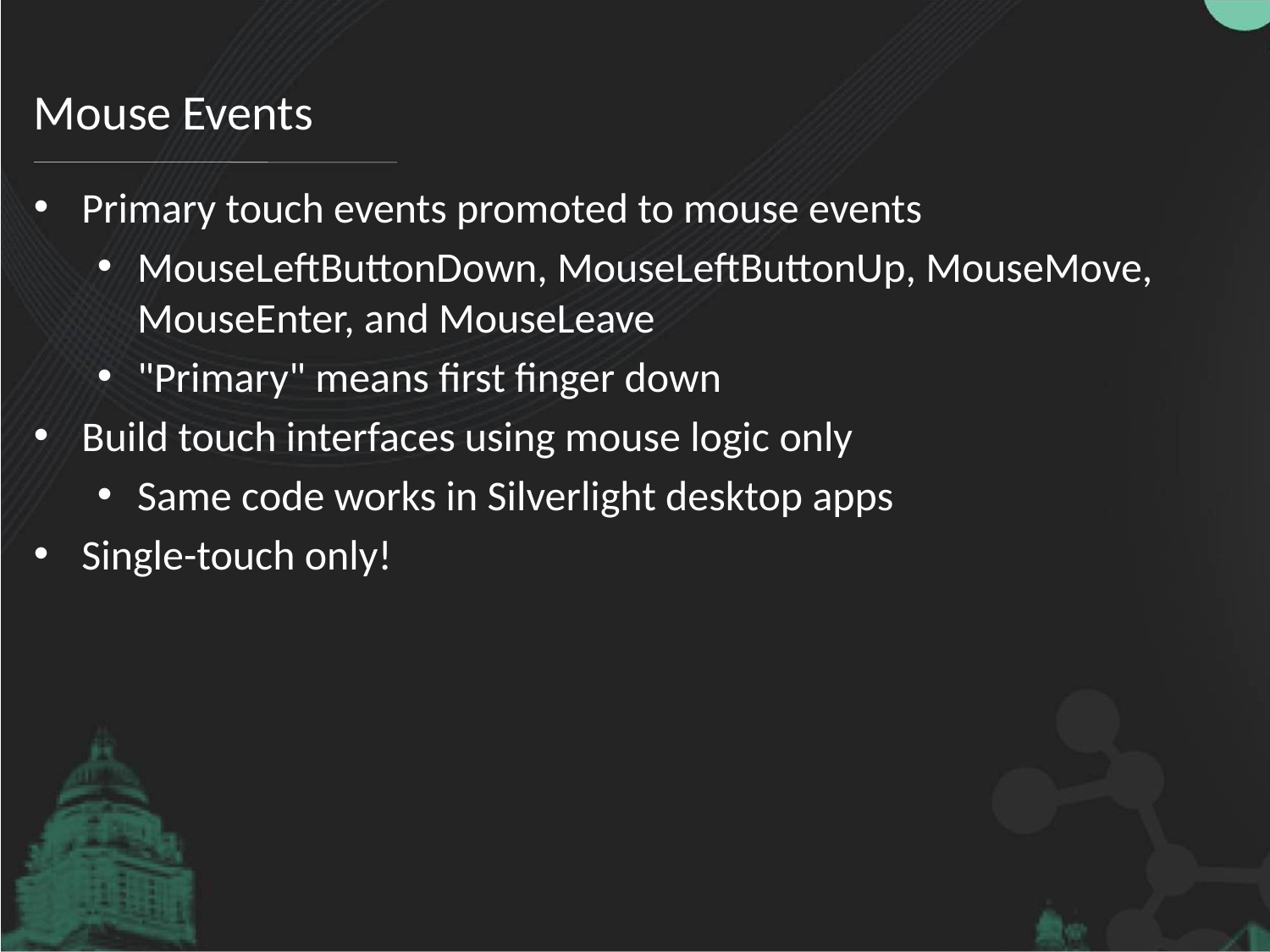

# Mouse Events
Primary touch events promoted to mouse events
MouseLeftButtonDown, MouseLeftButtonUp, MouseMove, MouseEnter, and MouseLeave
"Primary" means first finger down
Build touch interfaces using mouse logic only
Same code works in Silverlight desktop apps
Single-touch only!